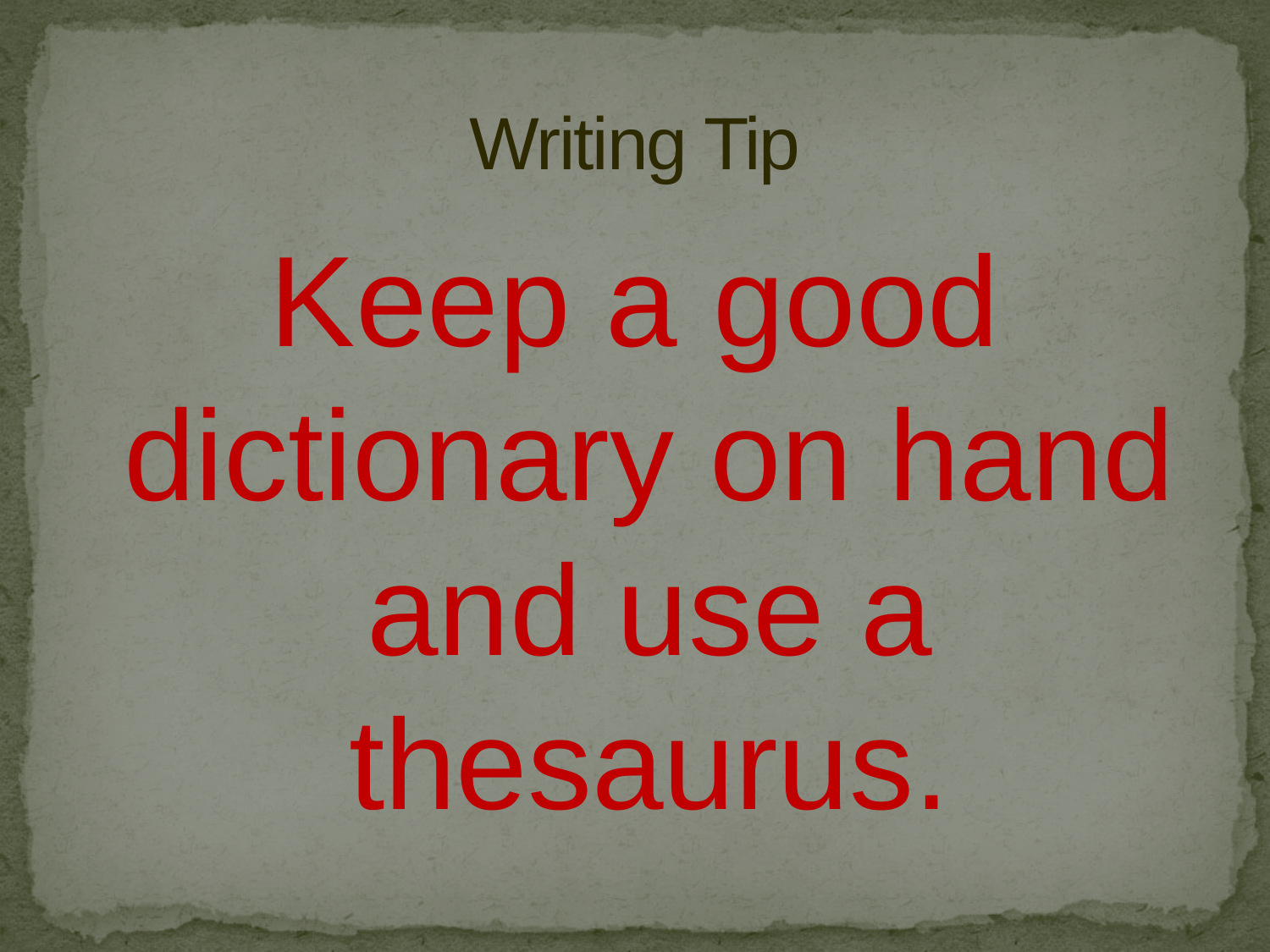

# Writing Tip
Keep a good dictionary on hand and use a thesaurus.